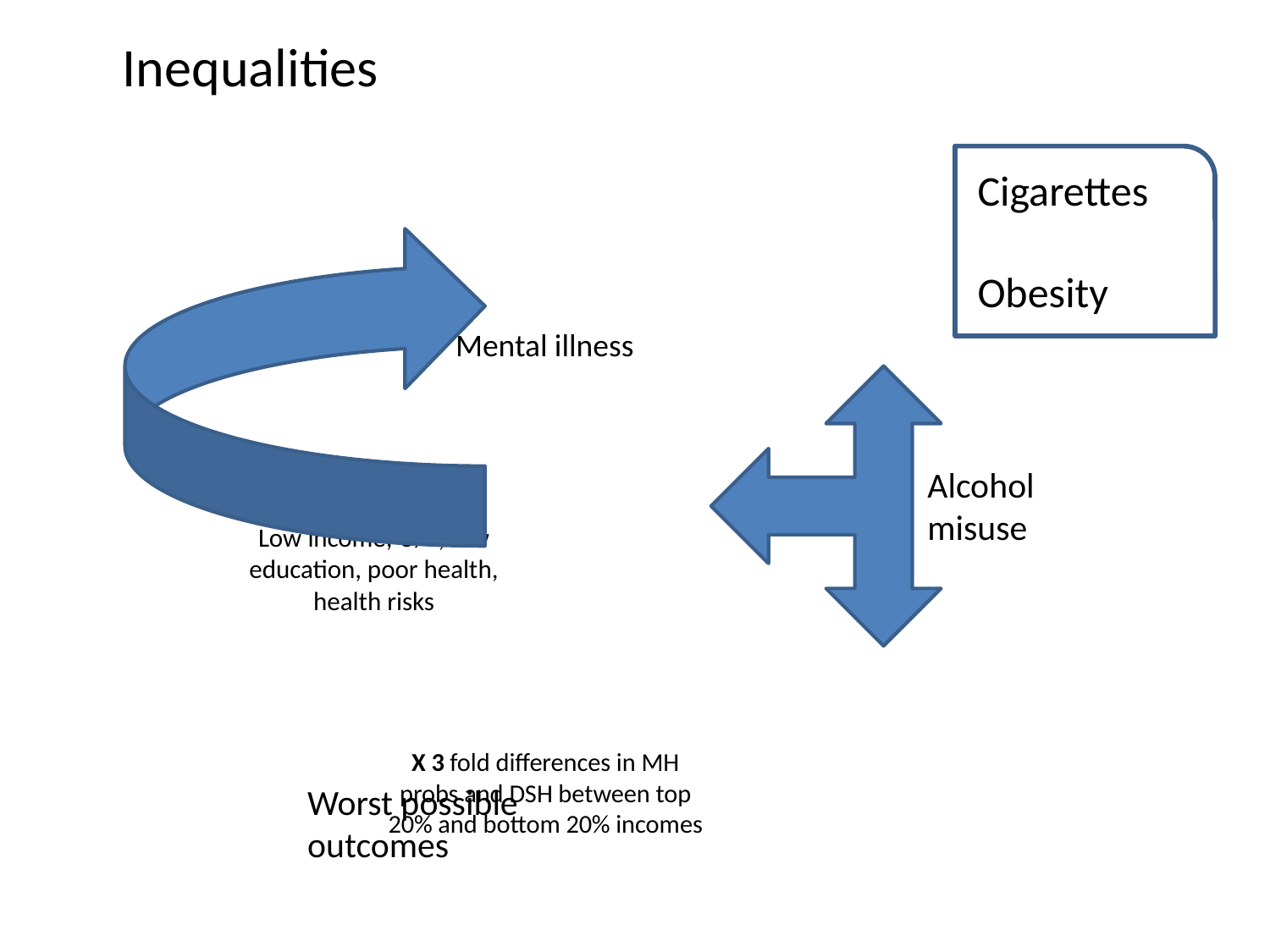

# Inequalities
Mental illness
Low income, U/E, low education, poor health, health risks

Cigarettes

Obesity

Alcohol misuse
Worst possible outcomes